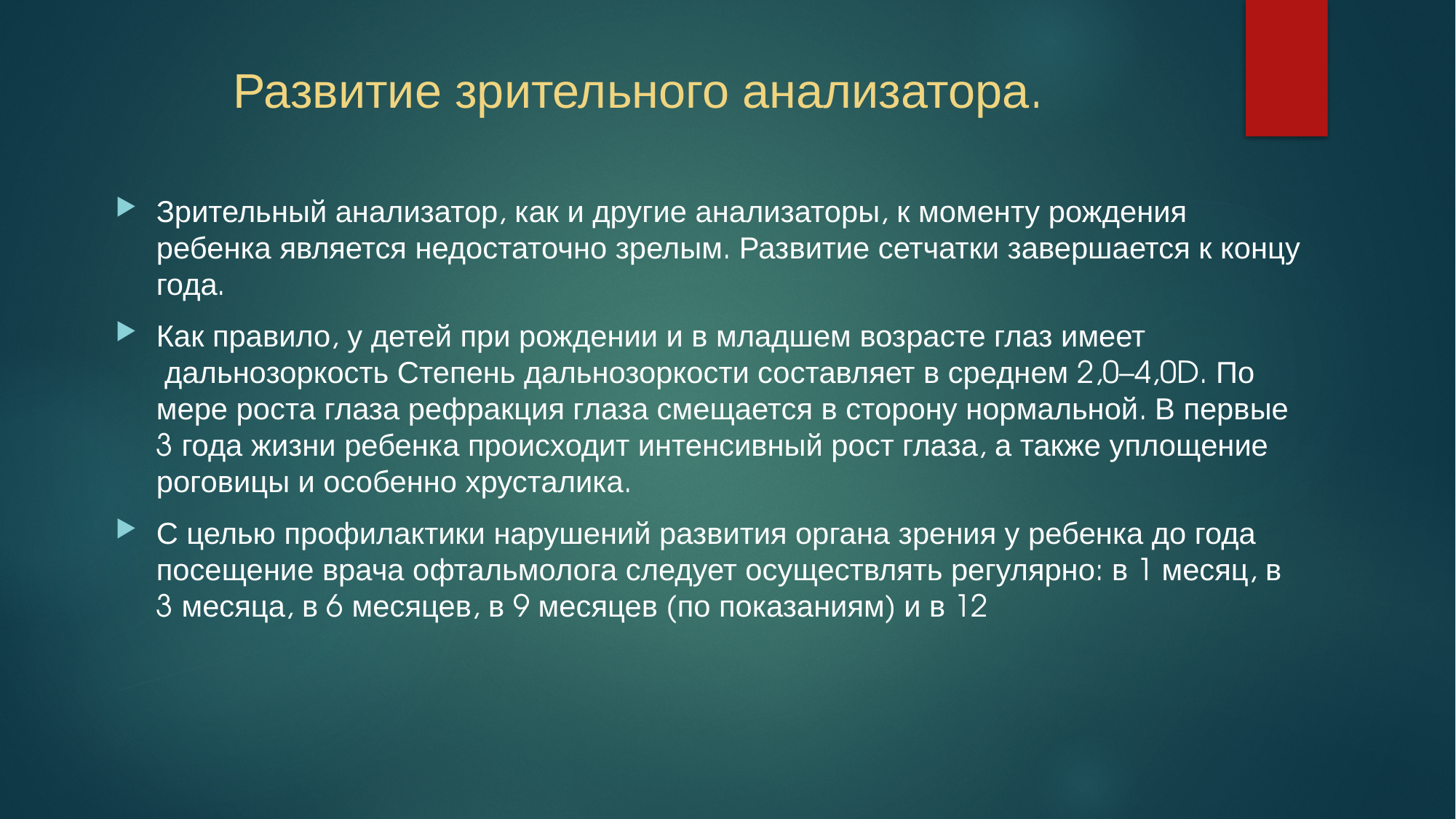

# Развитие зрительного анализатора.
Зрительный анализатор, как и другие анализаторы, к моменту рождения ребенка является недостаточно зрелым. Развитие сетчатки завершается к концу года.
Как правило, у детей при рождении и в младшем возрасте глаз имеет  дальнозоркость Степень дальнозоркости составляет в среднем 2,0–4,0D. По мере роста глаза рефракция глаза смещается в сторону нормальной. В первые 3 года жизни ребенка происходит интенсивный рост глаза, а также уплощение роговицы и особенно хрусталика.
С целью профилактики нарушений развития органа зрения у ребенка до года посещение врача офтальмолога следует осуществлять регулярно: в 1 месяц, в 3 месяца, в 6 месяцев, в 9 месяцев (по показаниям) и в 12